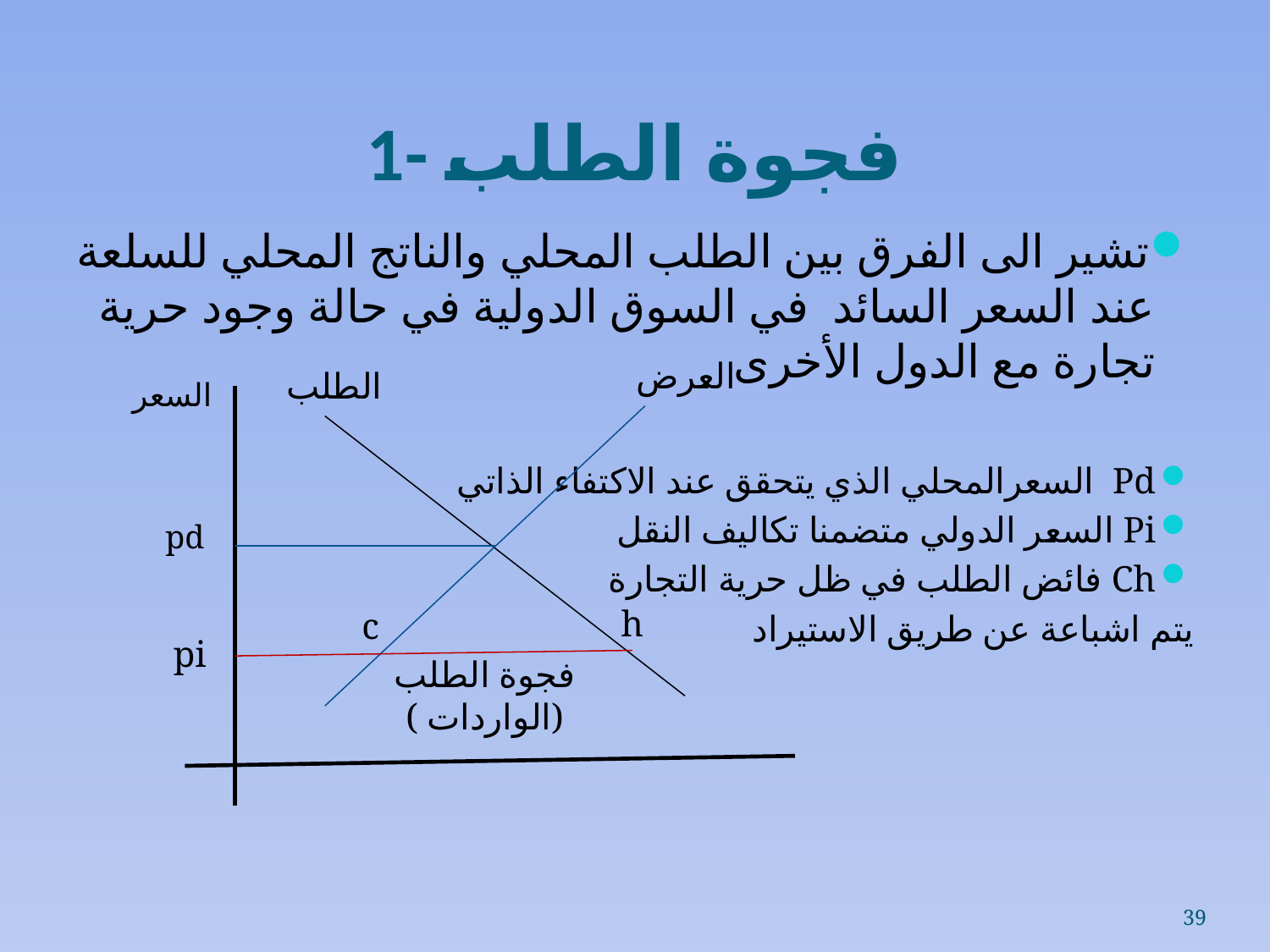

# 1- فجوة الطلب
تشير الى الفرق بين الطلب المحلي والناتج المحلي للسلعة عند السعر السائد  في السوق الدولية في حالة وجود حرية تجارة مع الدول الأخرى

Pd  السعرالمحلي الذي يتحقق عند الاكتفاء الذاتي
Pi السعر الدولي متضمنا تكاليف النقل
Ch فائض الطلب في ظل حرية التجارة
يتم اشباعة عن طريق الاستيراد
العرض
 الطلب
السعر
pd
h
c
pi
فجوة الطلب
( الواردات)
39